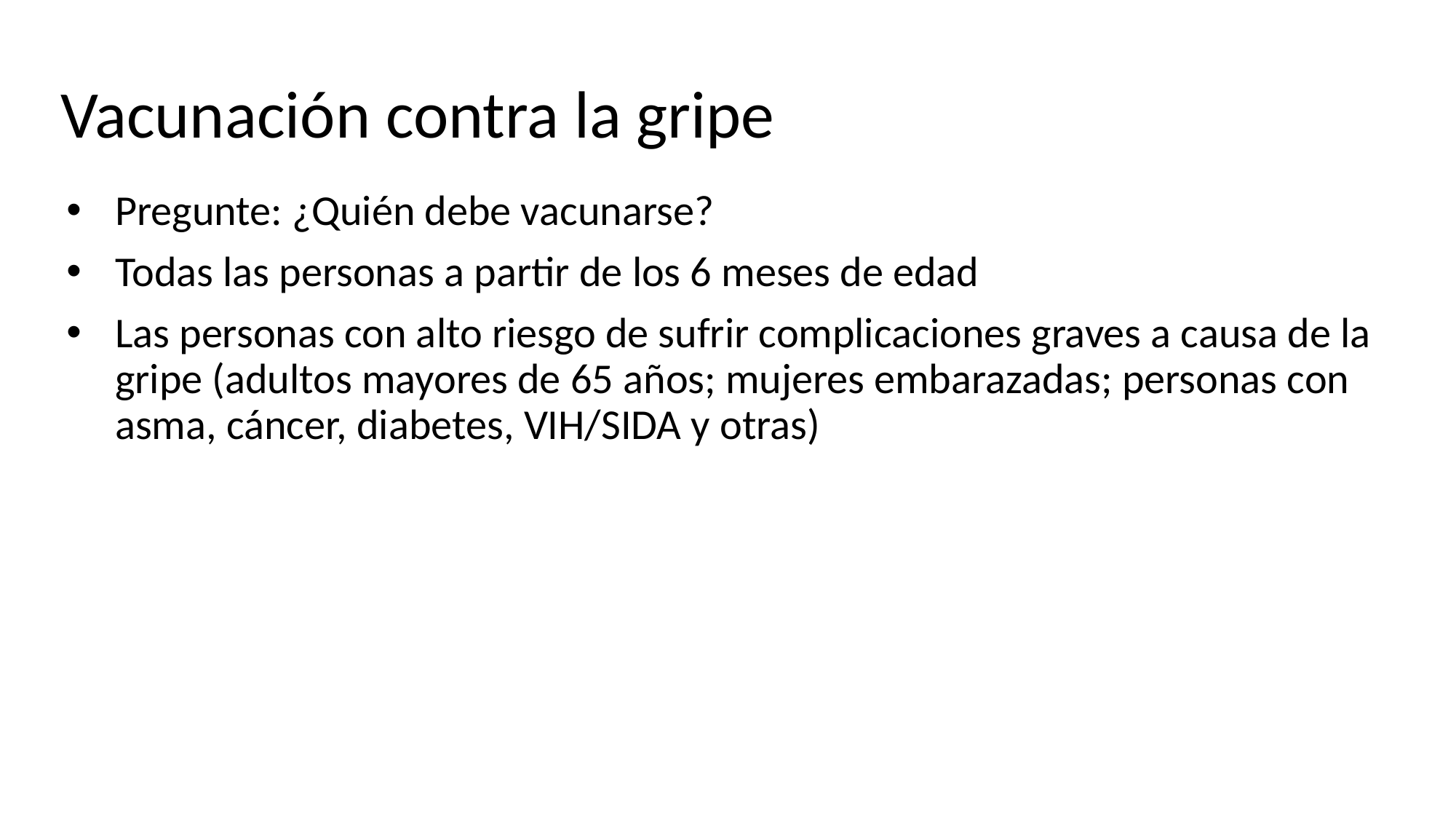

# Vacunación contra la gripe
Pregunte: ¿Quién debe vacunarse?
Todas las personas a partir de los 6 meses de edad
Las personas con alto riesgo de sufrir complicaciones graves a causa de la gripe (adultos mayores de 65 años; mujeres embarazadas; personas con asma, cáncer, diabetes, VIH/SIDA y otras)